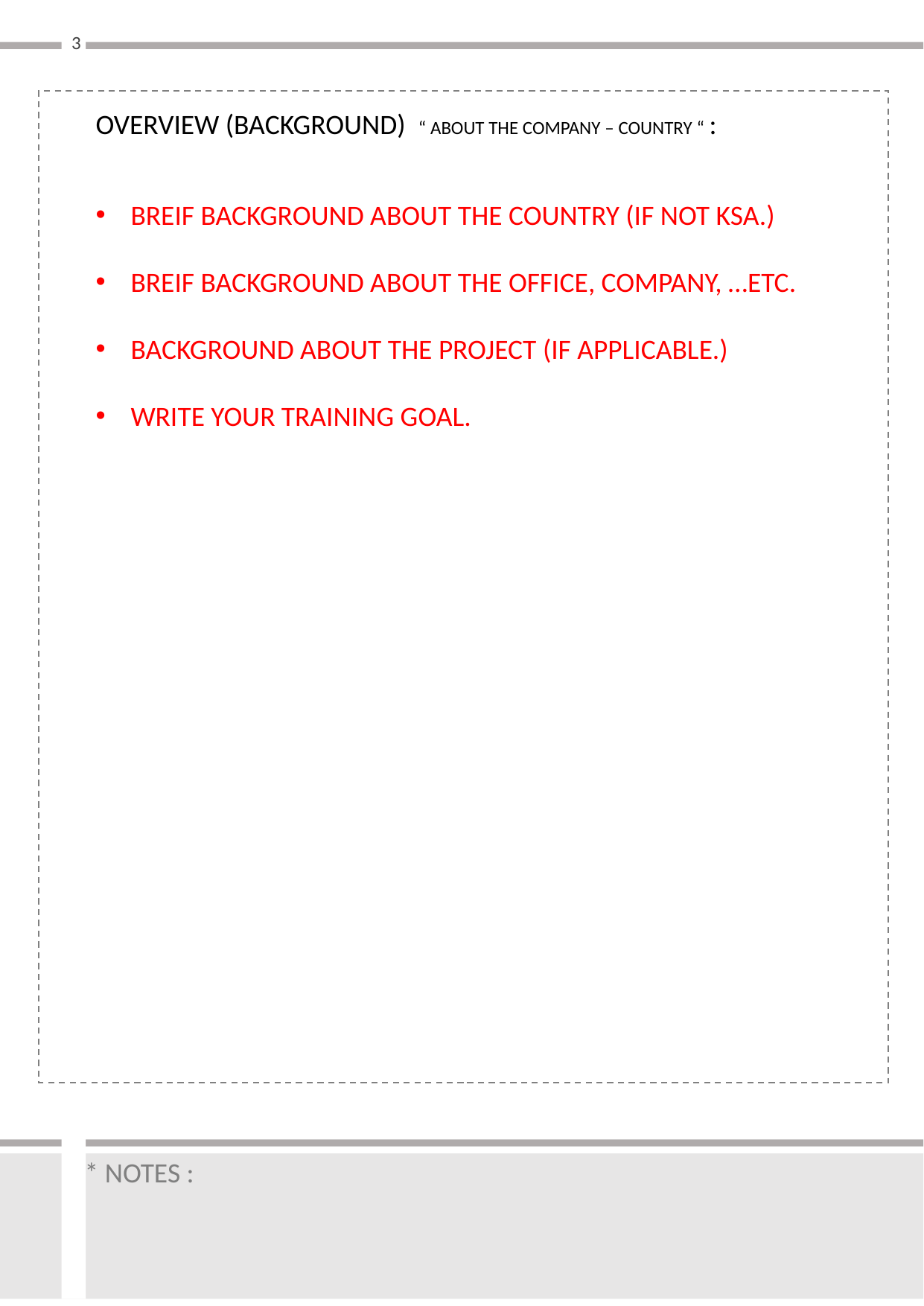

3

OVERVIEW (BACKGROUND)  “ ABOUT THE COMPANY – COUNTRY “ :
BREIF BACKGROUND ABOUT THE COUNTRY (IF NOT KSA.)
BREIF BACKGROUND ABOUT THE OFFICE, COMPANY, …ETC.
BACKGROUND ABOUT THE PROJECT (IF APPLICABLE.)
WRITE YOUR TRAINING GOAL.

* NOTES :